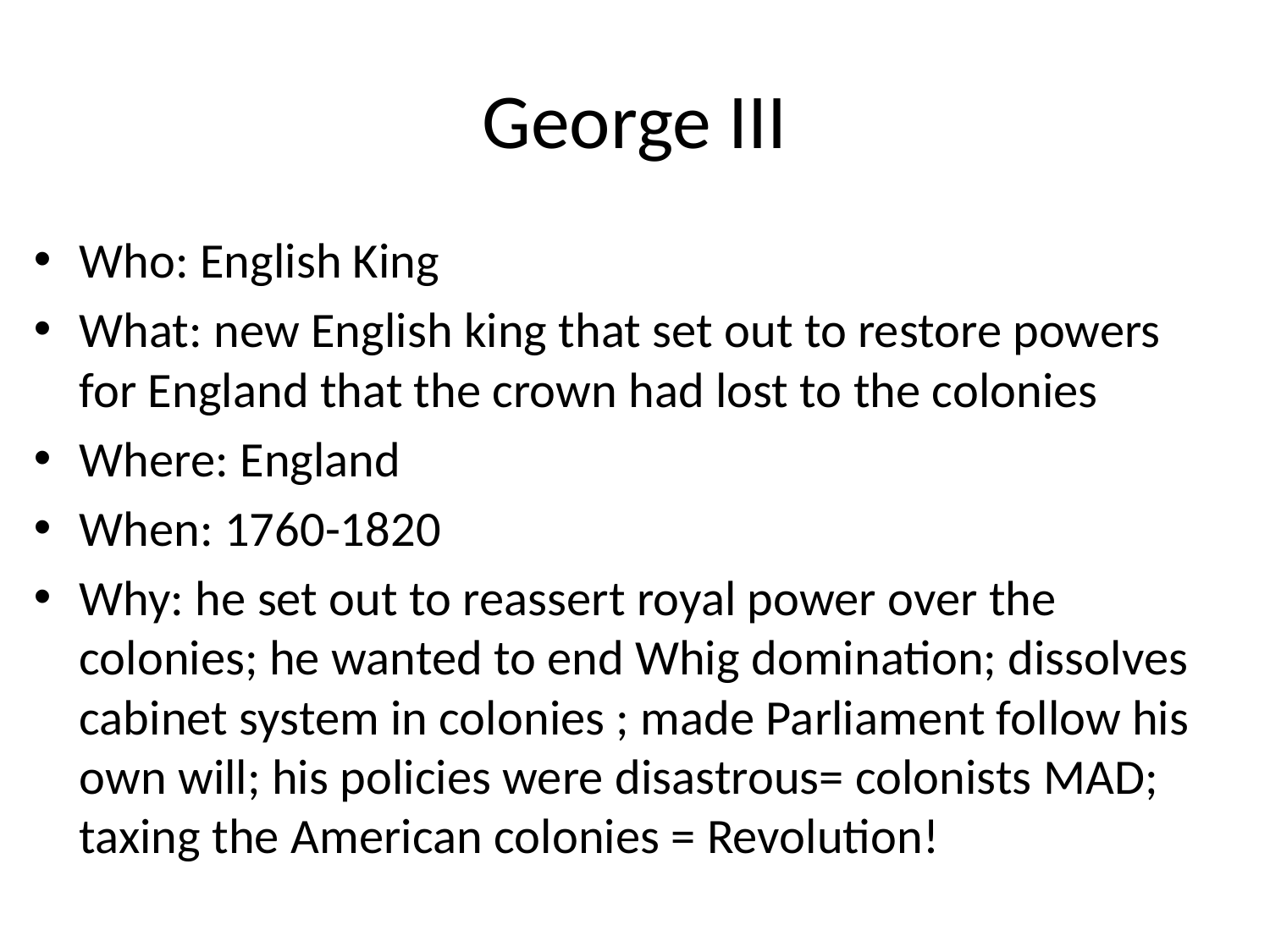

# George III
Who: English King
What: new English king that set out to restore powers for England that the crown had lost to the colonies
Where: England
When: 1760-1820
Why: he set out to reassert royal power over the colonies; he wanted to end Whig domination; dissolves cabinet system in colonies ; made Parliament follow his own will; his policies were disastrous= colonists MAD; taxing the American colonies = Revolution!